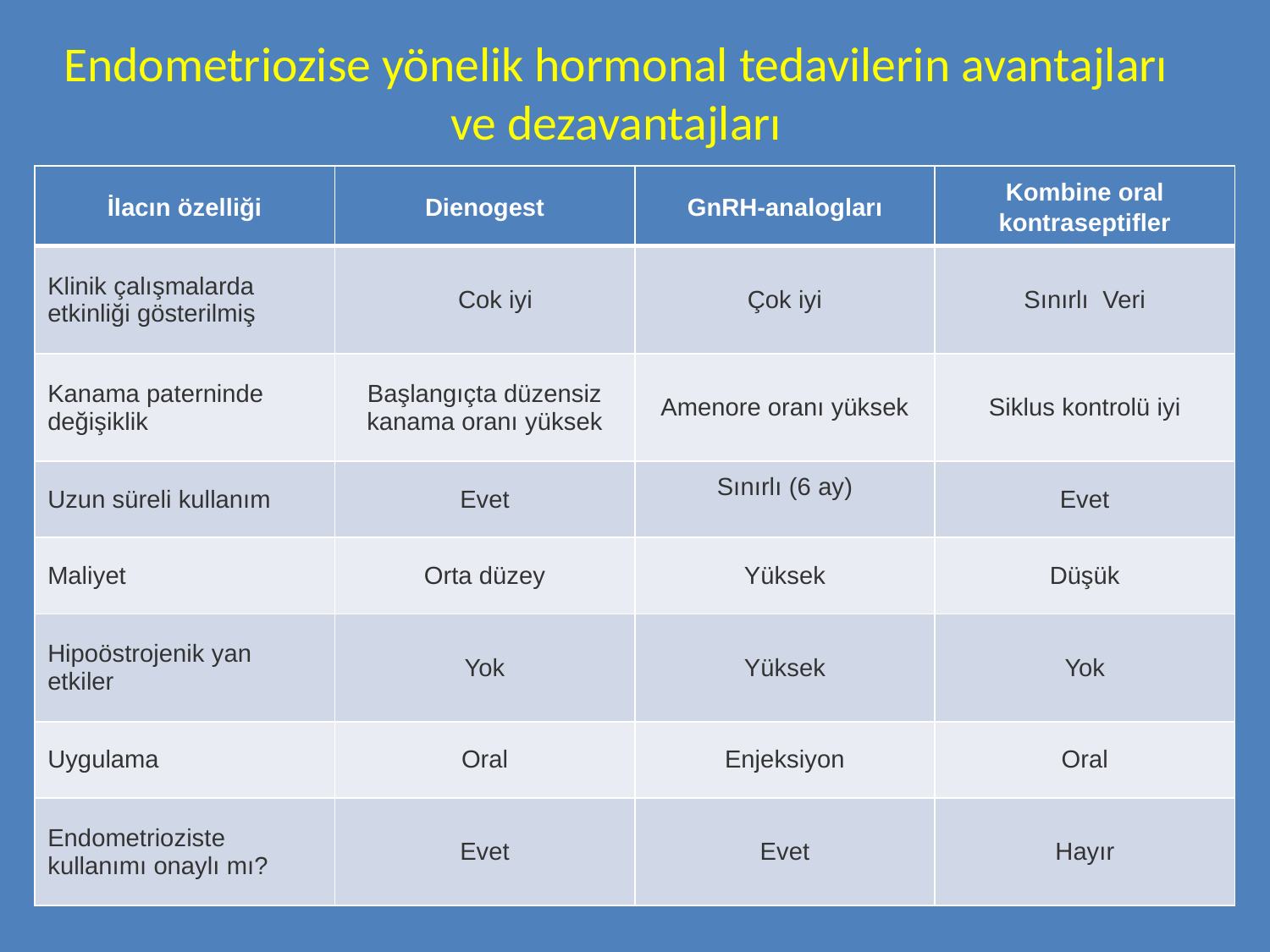

# Endometriozise yönelik hormonal tedavilerin avantajları ve dezavantajları
| İlacın özelliği | Dienogest | GnRH-analogları | Kombine oral kontraseptifler |
| --- | --- | --- | --- |
| Klinik çalışmalarda etkinliği gösterilmiş | Cok iyi | Çok iyi | Sınırlı Veri |
| Kanama paterninde değişiklik | Başlangıçta düzensiz kanama oranı yüksek | Amenore oranı yüksek | Siklus kontrolü iyi |
| Uzun süreli kullanım | Evet | Sınırlı (6 ay) | Evet |
| Maliyet | Orta düzey | Yüksek | Düşük |
| Hipoöstrojenik yan etkiler | Yok | Yüksek | Yok |
| Uygulama | Oral | Enjeksiyon | Oral |
| Endometrioziste kullanımı onaylı mı? | Evet | Evet | Hayır |